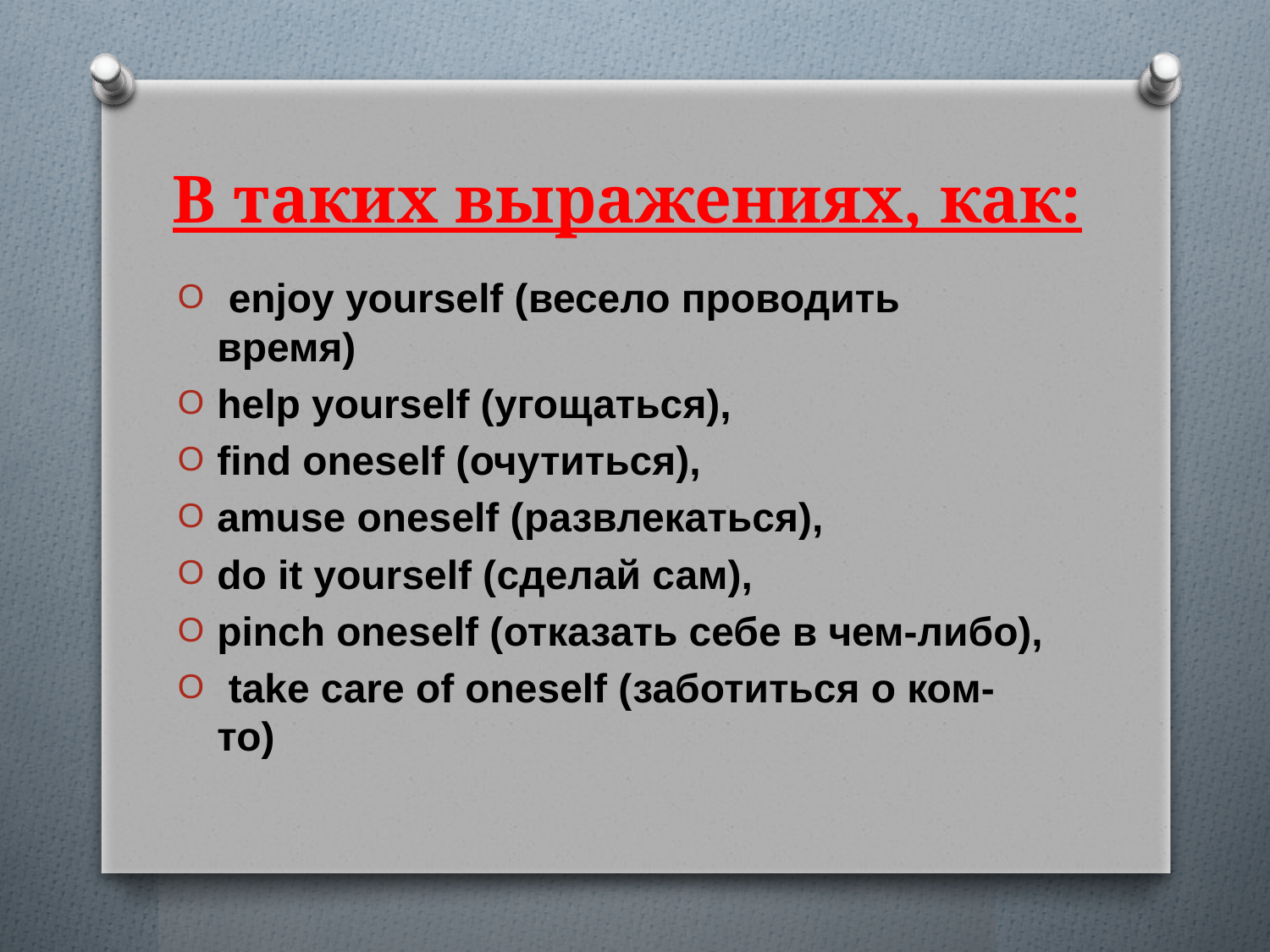

# В таких выражениях, как:
 enjoy yourself (весело проводить время)
help yourself (угощаться),
find oneself (очутиться),
amuse oneself (развлекаться),
do it yourself (сделай сам),
pinch oneself (отказать себе в чем-либо),
 take care of oneself (заботиться о ком-то)